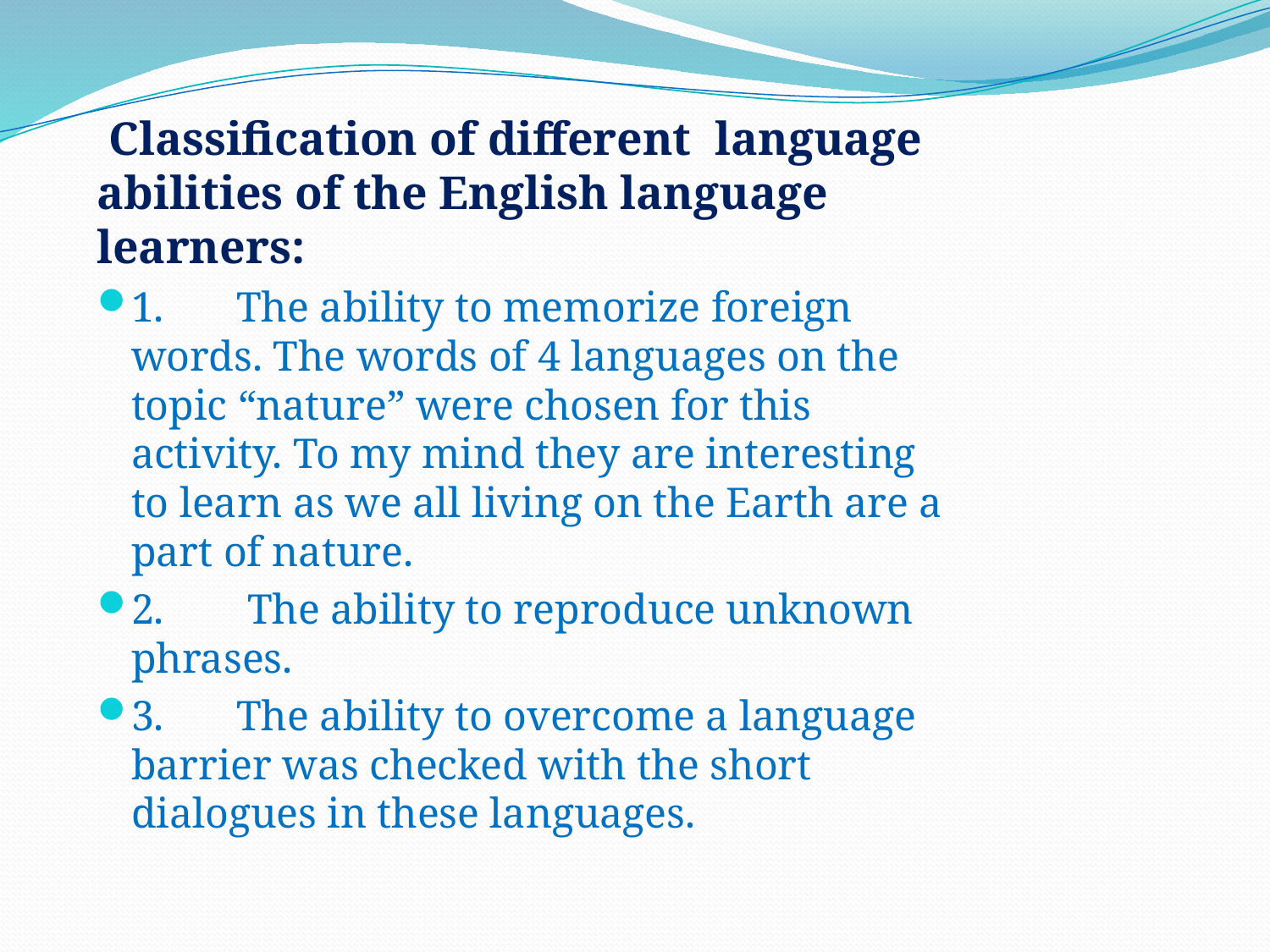

#
 Classification of different  language abilities of the English language learners:
1.	The ability to memorize foreign words. The words of 4 languages on the topic “nature” were chosen for this activity. To my mind they are interesting to learn as we all living on the Earth are a part of nature.
2.	 The ability to reproduce unknown phrases.
3.	The ability to overcome a language barrier was checked with the short dialogues in these languages.